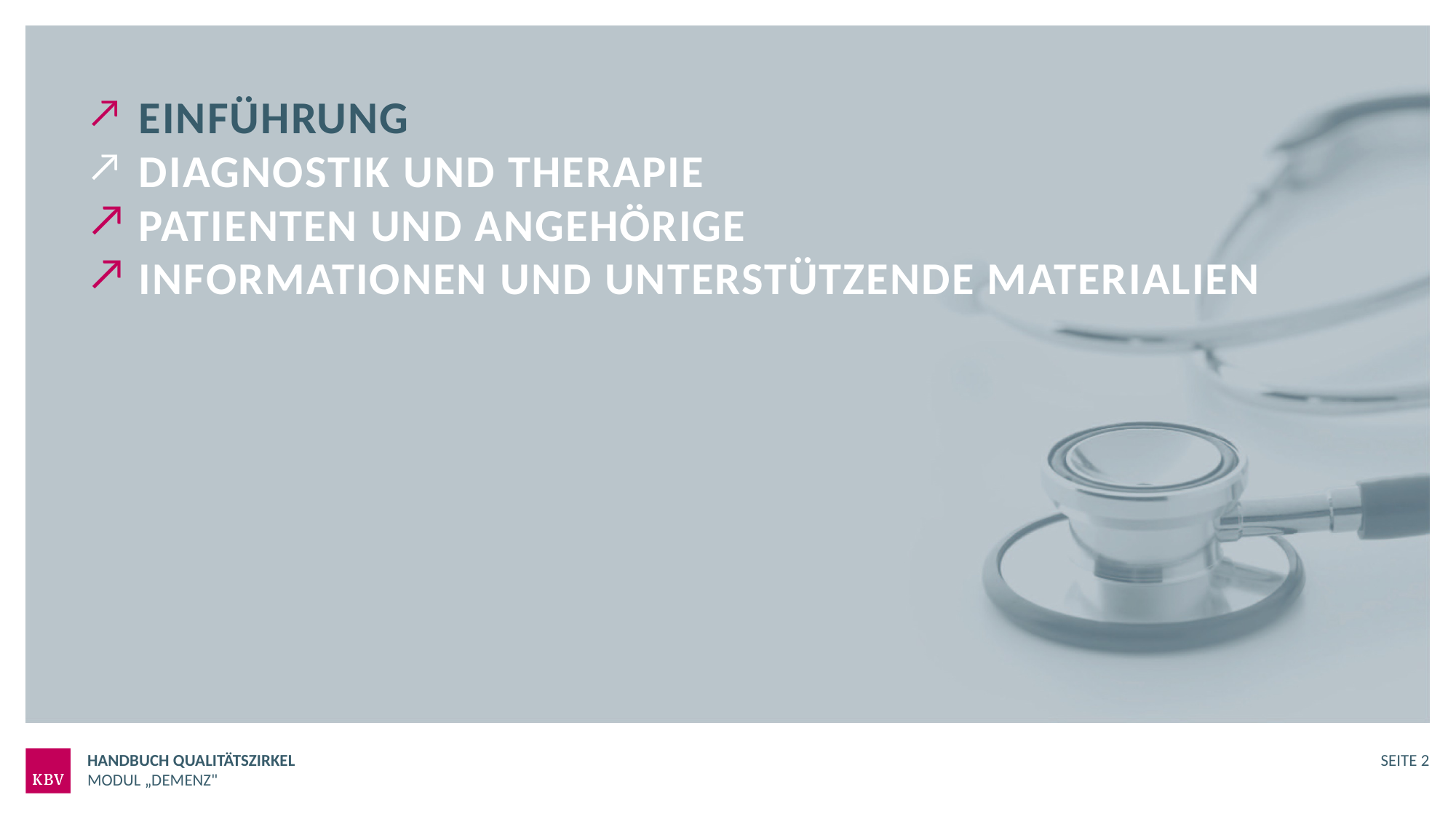

Einführung
Diagnostik und Therapie
Patienten und Angehörige
Informationen und Unterstützende Materialien
Handbuch Qualitätszirkel
SEITE 2
Modul „Demenz"